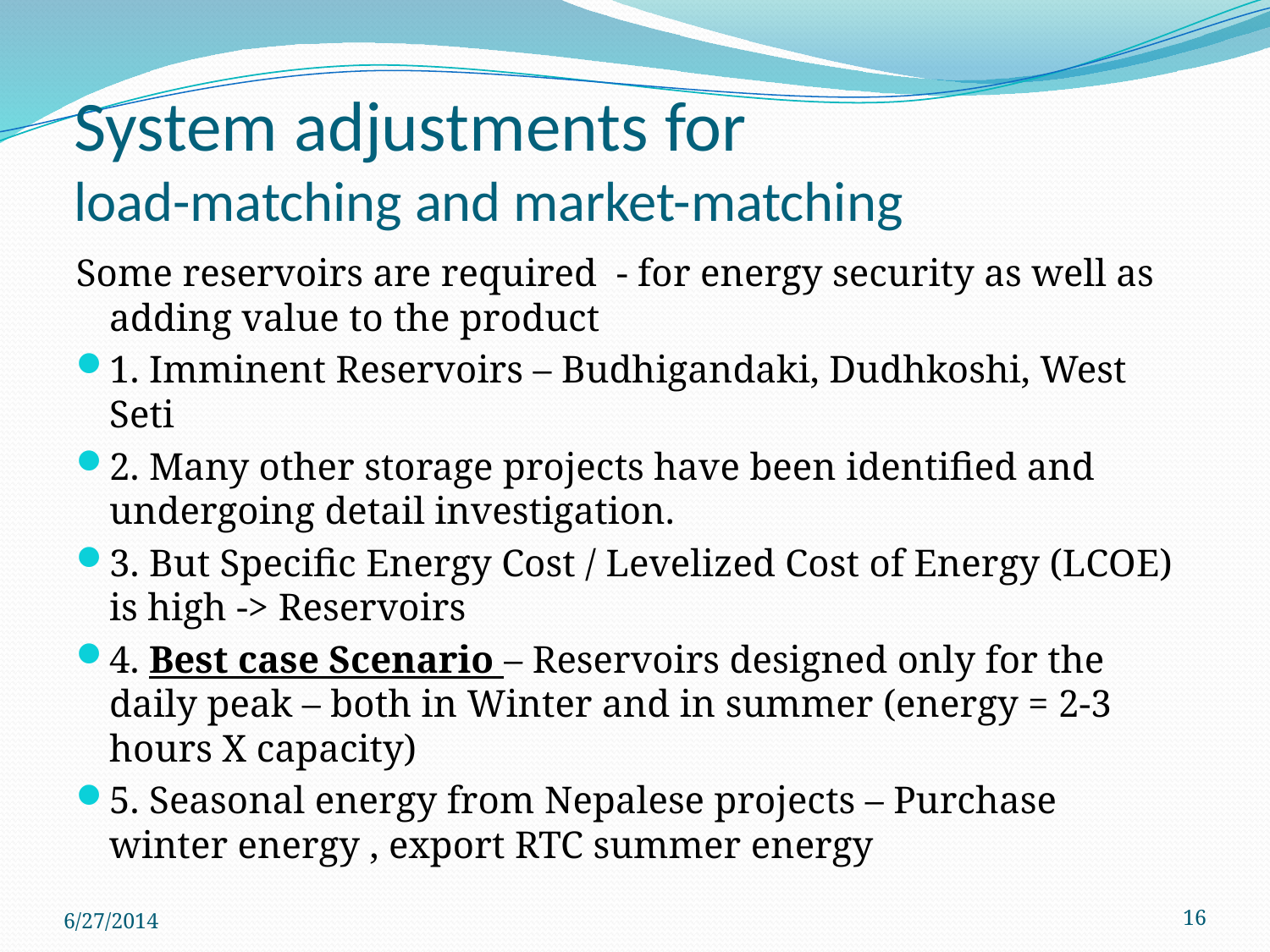

# System adjustments for load-matching and market-matching
Some reservoirs are required  - for energy security as well as adding value to the product
1. Imminent Reservoirs – Budhigandaki, Dudhkoshi, West Seti
2. Many other storage projects have been identified and undergoing detail investigation.
3. But Specific Energy Cost / Levelized Cost of Energy (LCOE) is high -> Reservoirs
4. Best case Scenario – Reservoirs designed only for the daily peak – both in Winter and in summer (energy = 2-3 hours X capacity)
5. Seasonal energy from Nepalese projects – Purchase  winter energy , export RTC summer energy

6/27/2014
16